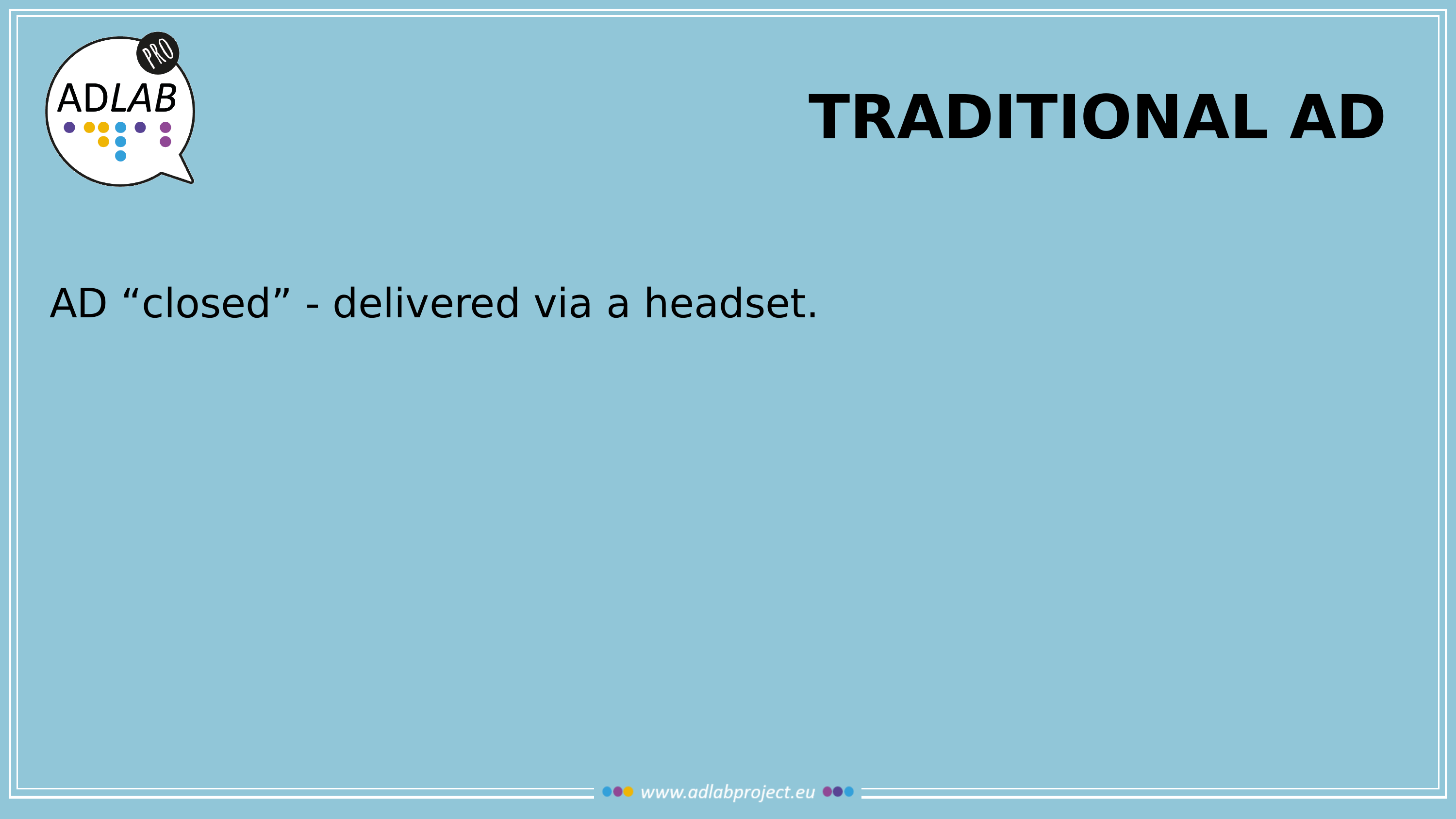

# traditional ad
AD “closed” - delivered via a headset.